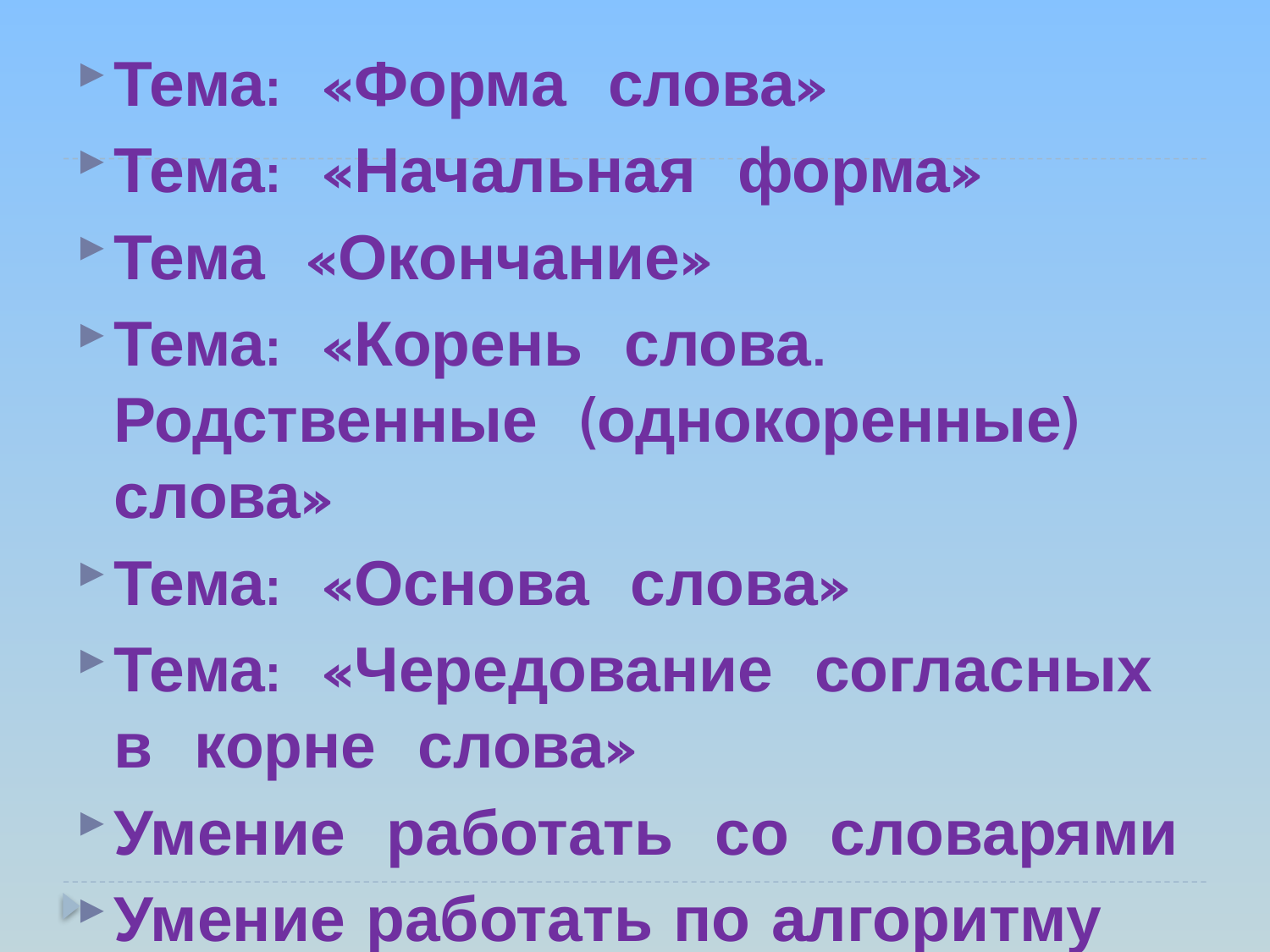

Тема:  «Форма  слова»
Тема:  «Начальная  форма»
Тема  «Окончание»
Тема:  «Корень  слова.  Родственные  (однокоренные)  слова»
Тема:  «Основа  слова»
Тема:  «Чередование  согласных  в  корне  слова»
Умение  работать  со  словарями
Умение работать по алгоритму